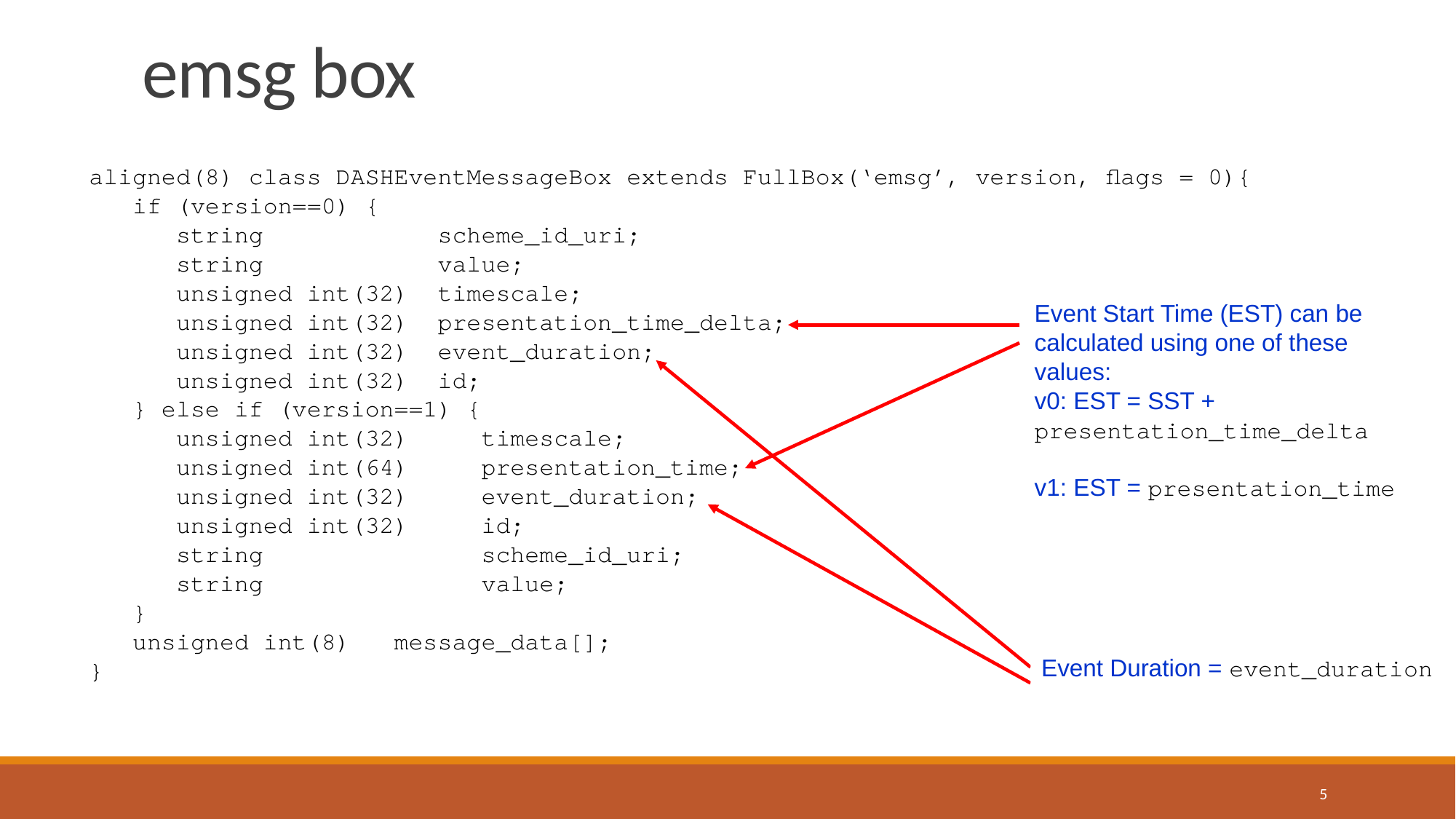

# emsg box
aligned(8) class DASHEventMessageBox extends FullBox(‘emsg’, version, flags = 0){
   if (version==0) {
      string            scheme_id_uri;
      string            value;
      unsigned int(32)  timescale;
      unsigned int(32)  presentation_time_delta;
      unsigned int(32)  event_duration;
      unsigned int(32)  id;
   } else if (version==1) {
      unsigned int(32)     timescale;
      unsigned int(64)     presentation_time;
      unsigned int(32)     event_duration;
      unsigned int(32)     id;
      string               scheme_id_uri;
      string               value;
   }
   unsigned int(8)   message_data[];
}
Event Start Time (EST) can be calculated using one of these values:
v0: EST = SST + presentation_time_delta

v1: EST = presentation_time
Event Duration = event_duration
5